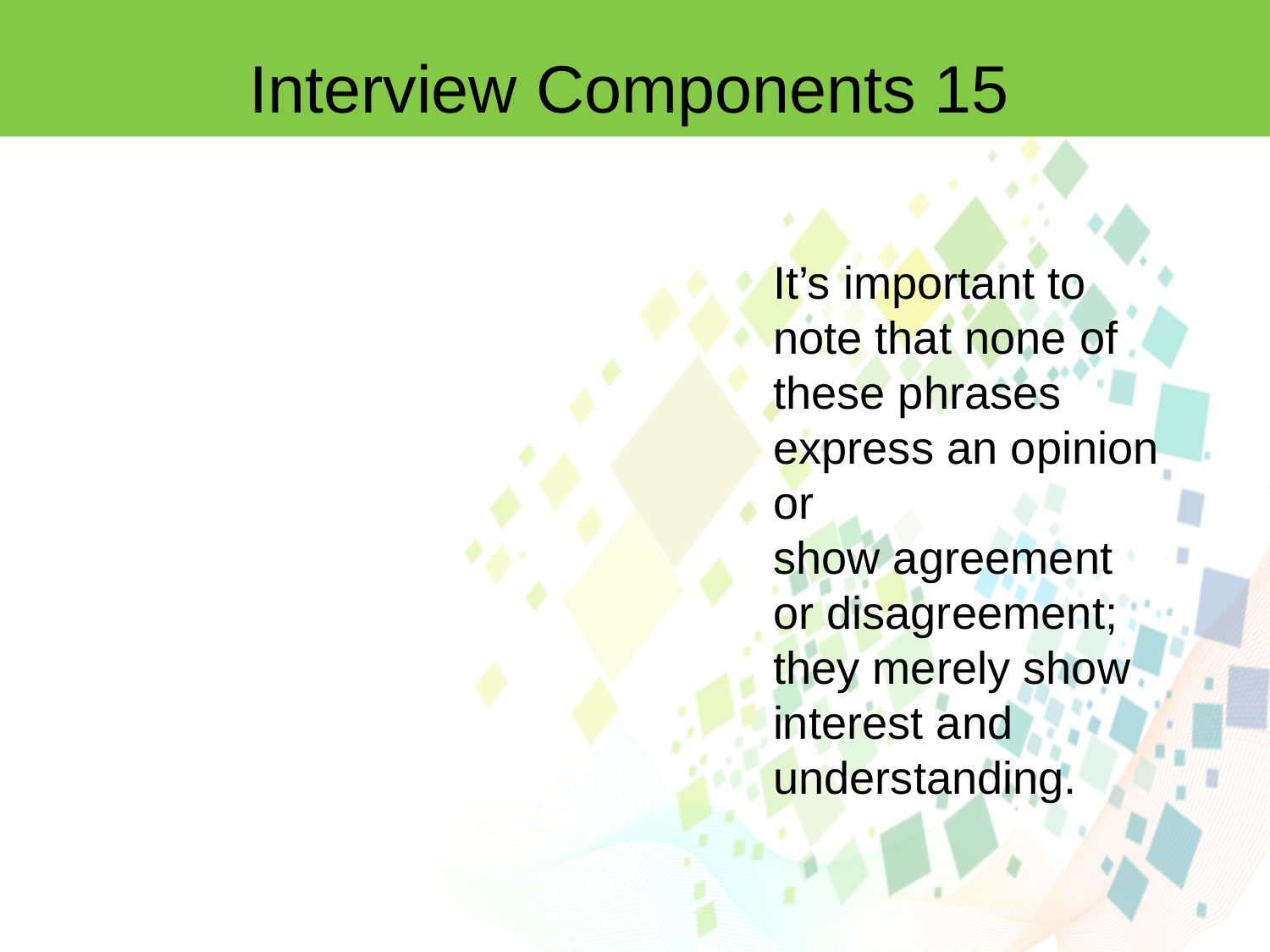

Interview Components 15
It’s important to note that none of these phrases express an opinion or
show agreement or disagreement; they merely show interest and understanding.